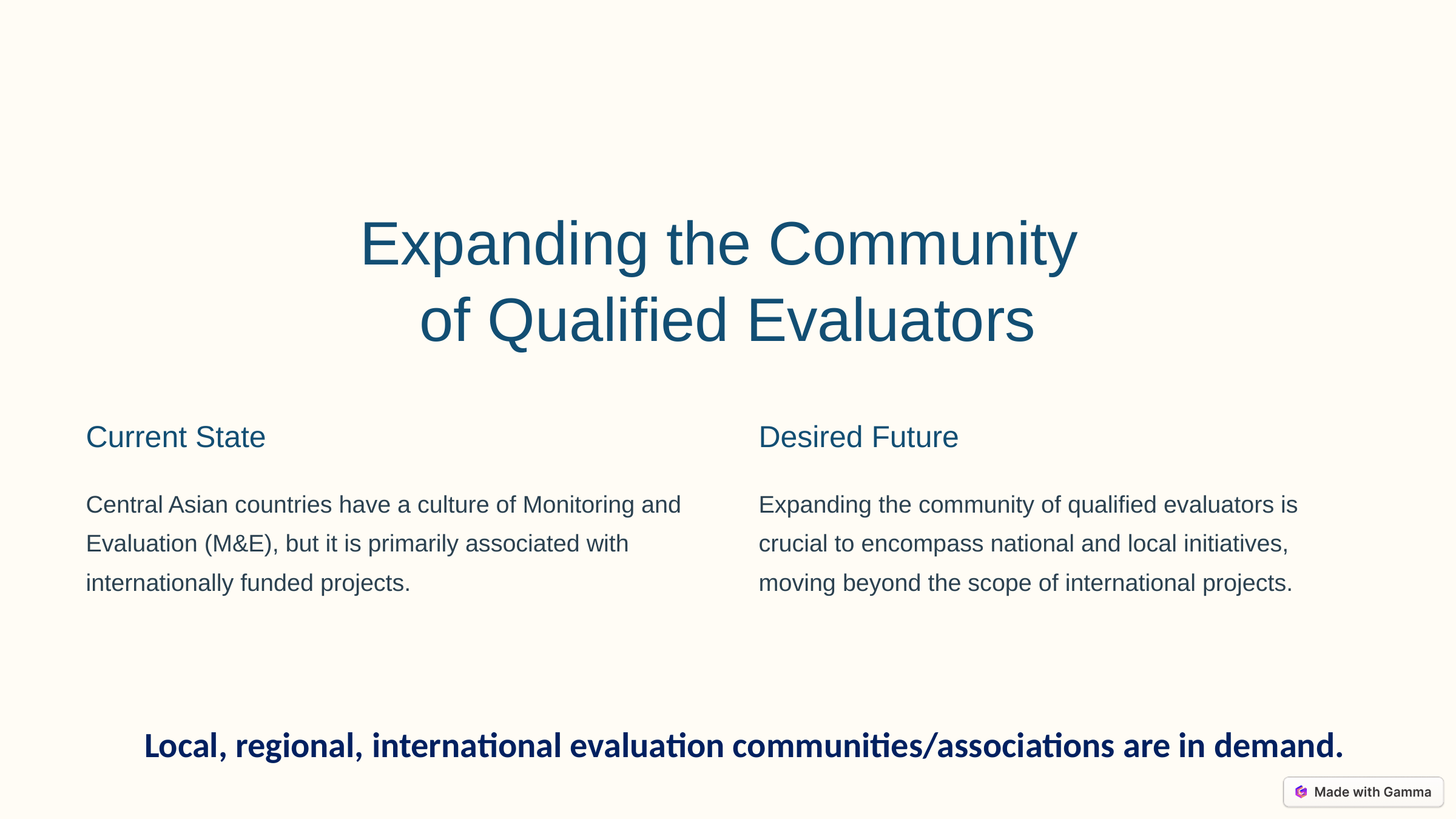

Expanding the Community
of Qualified Evaluators
Current State
Desired Future
Central Asian countries have a culture of Monitoring and Evaluation (M&E), but it is primarily associated with internationally funded projects.
Expanding the community of qualified evaluators is crucial to encompass national and local initiatives, moving beyond the scope of international projects.
Local, regional, international evaluation communities/associations are in demand.